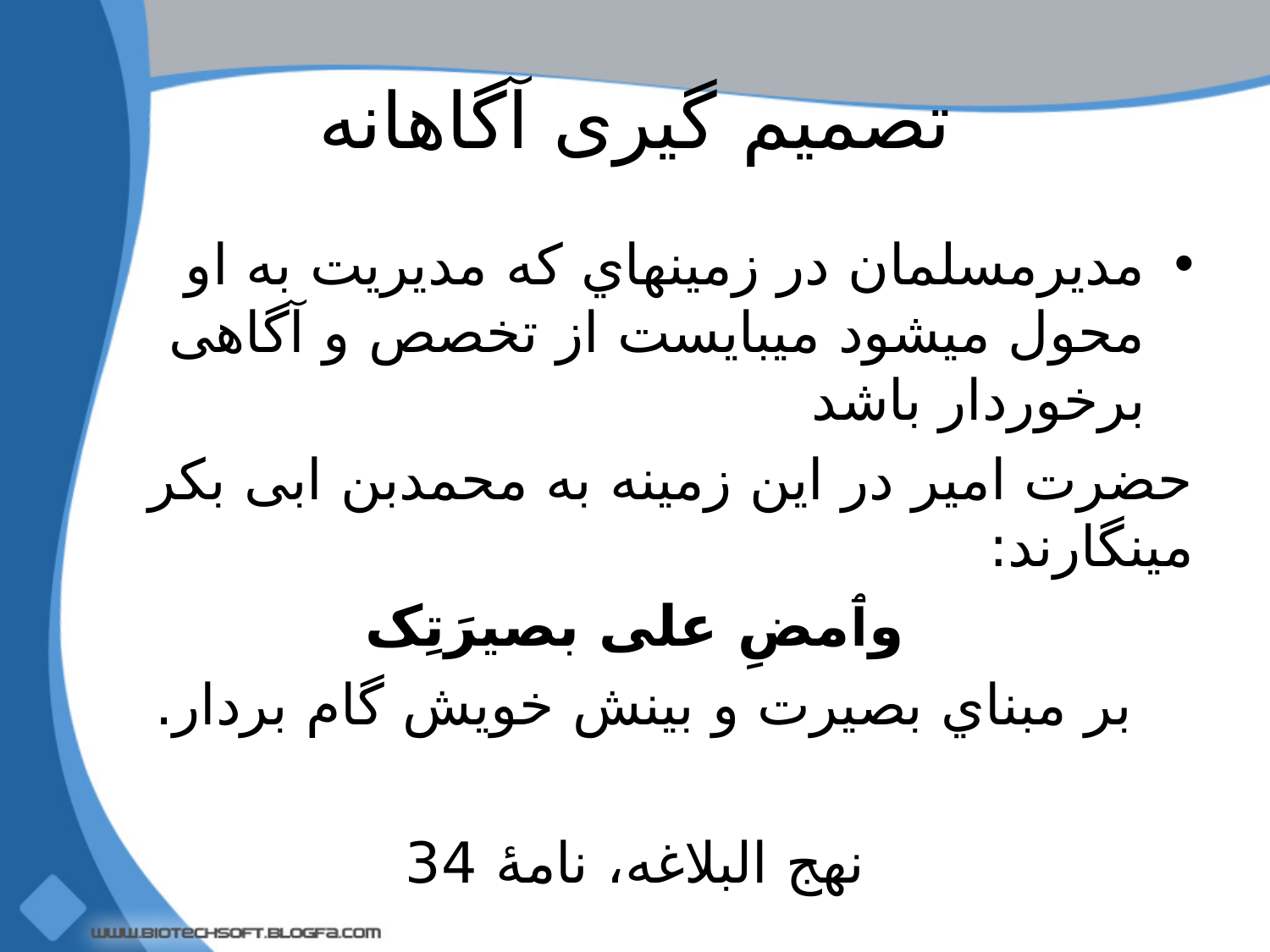

# تصمیم گیری آگاهانه
مدیرمسلمان در زمینهاي که مدیریت به او محول میشود میبایست از تخصص و آگاهی برخوردار باشد
حضرت امیر در این زمینه به محمدبن ابی بکر مینگارند:
وٱمضِ علی بصیرَتِک
بر مبناي بصیرت و بینش خویش گام بردار.

نهج البلاغه، نامۀ 34